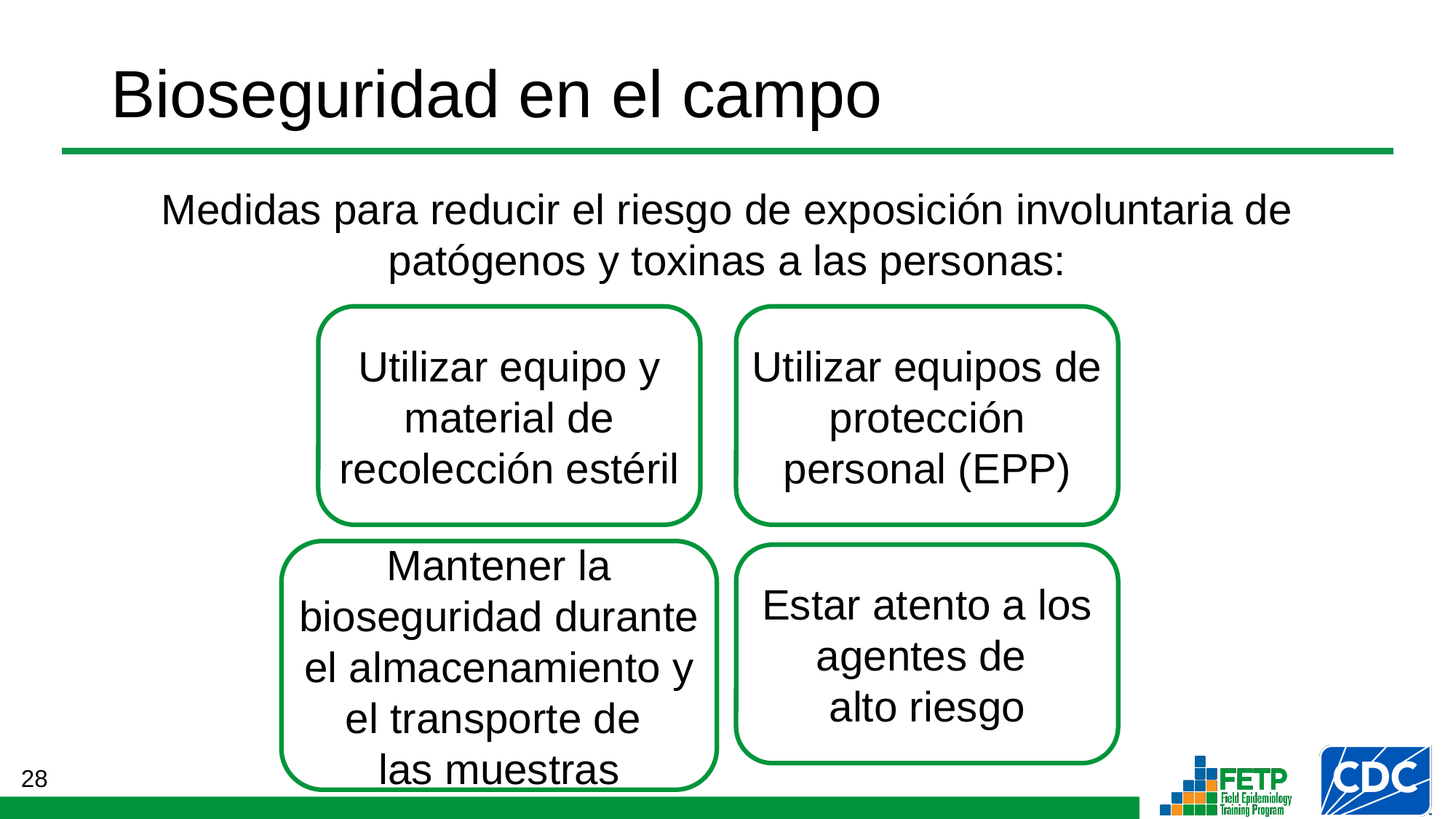

# Bioseguridad en el campo
Medidas para reducir el riesgo de exposición involuntaria de patógenos y toxinas a las personas:

Utilizar equipo y material de recolección estéril
Utilizar equipos de protección personal (EPP)
Mantener la bioseguridad durante el almacenamiento y el transporte de
las muestras
Estar atento a los agentes de
alto riesgo